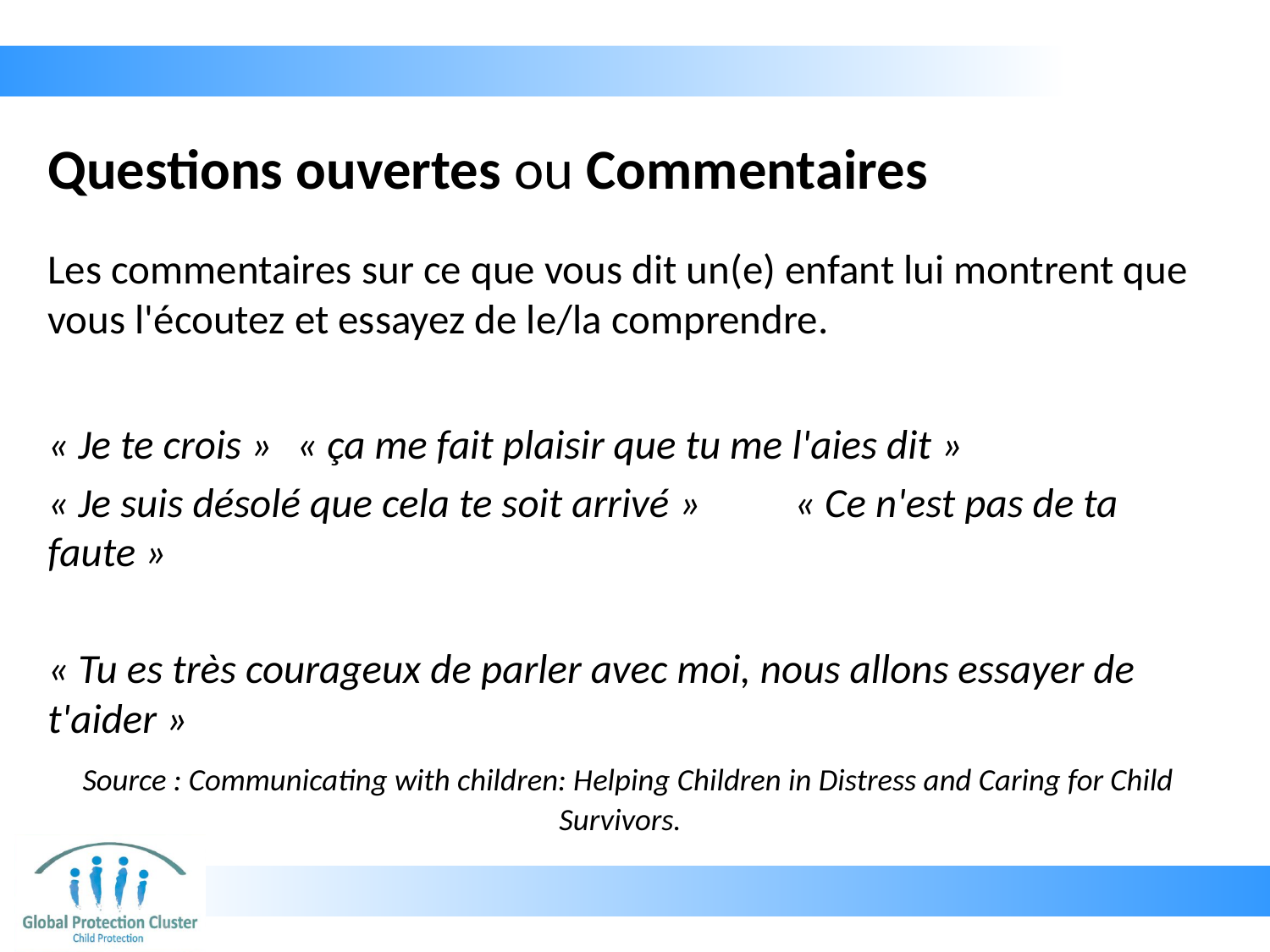

# Questions ouvertes ou Commentaires
Les commentaires sur ce que vous dit un(e) enfant lui montrent que vous l'écoutez et essayez de le/la comprendre.

« Je te crois » 	« ça me fait plaisir que tu me l'aies dit »
« Je suis désolé que cela te soit arrivé »	« Ce n'est pas de ta faute »

« Tu es très courageux de parler avec moi, nous allons essayer de t'aider »
 Source : Communicating with children: Helping Children in Distress and Caring for Child Survivors.